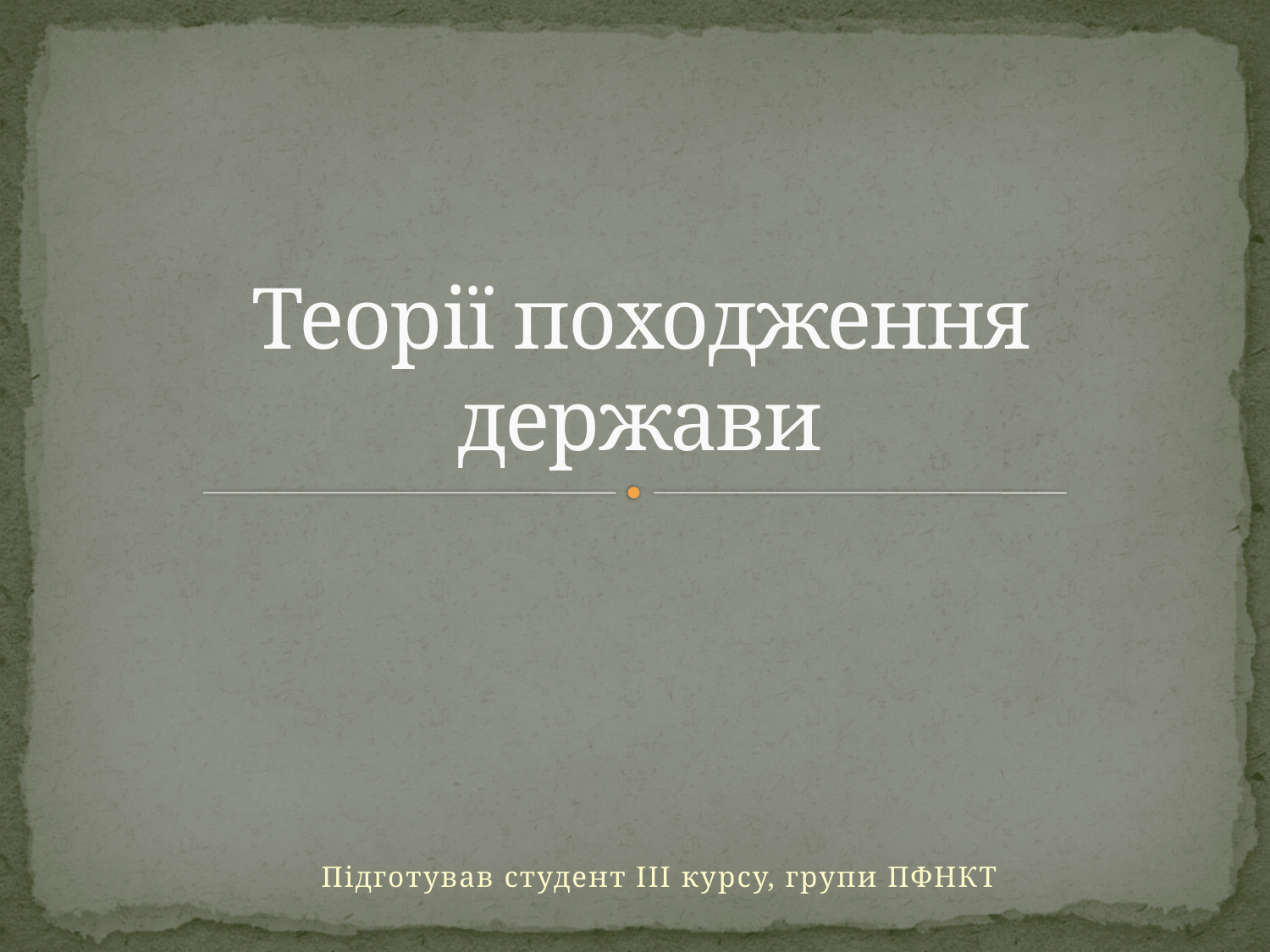

# Теорії походження держави
Підготував студент ІІІ курсу, групи ПФНКТ